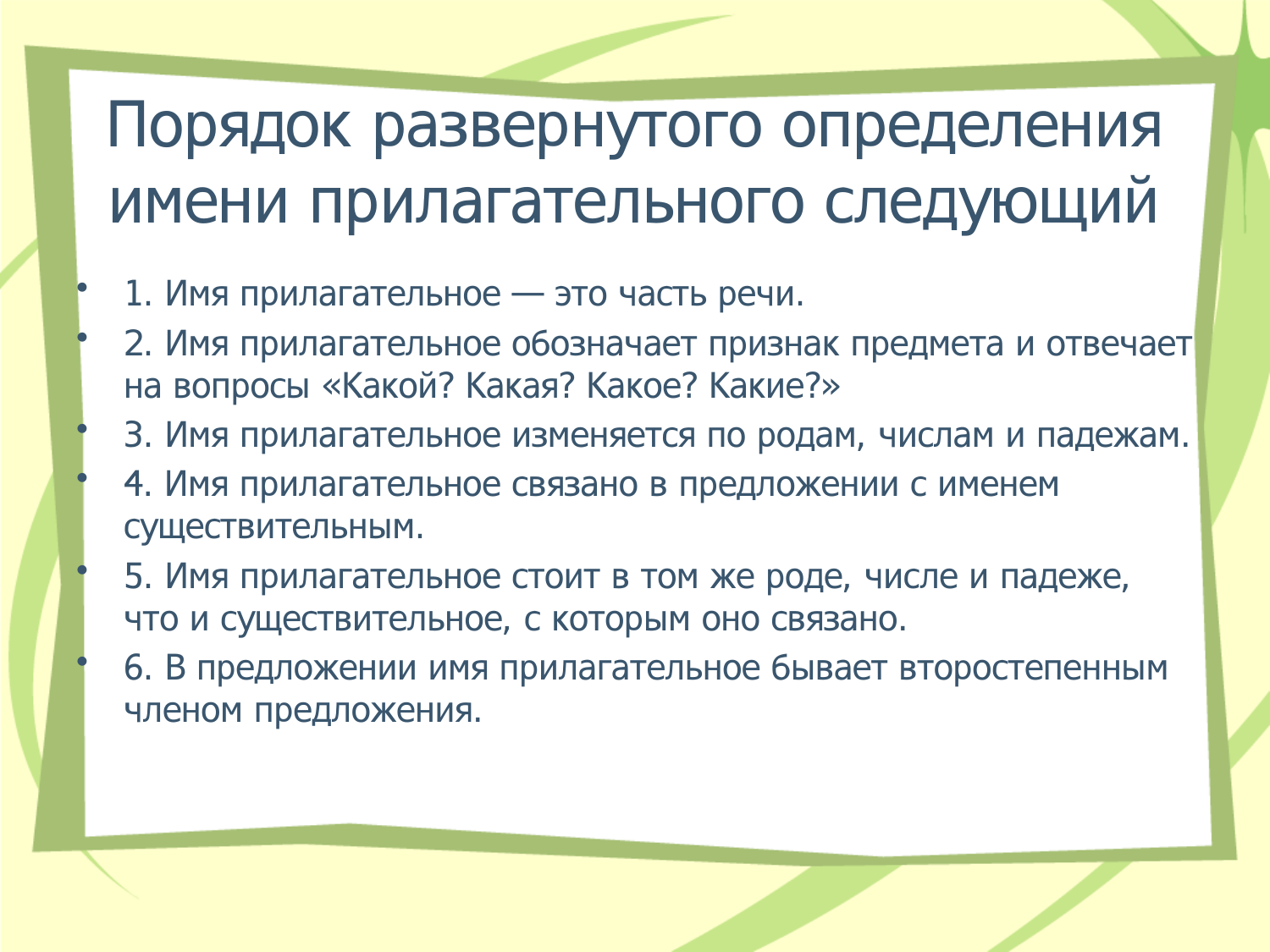

# Порядок развернутого определения имени прилагательного следующий
1. Имя прилагательное — это часть речи.
2. Имя прилагательное обозначает признак предмета и отвечает на вопросы «Какой? Какая? Какое? Какие?»
3. Имя прилагательное изменяется по родам, числам и падежам.
4. Имя прилагательное связано в предложении с именем существительным.
5. Имя прилагательное стоит в том же роде, числе и падеже, что и существительное, с которым оно связано.
6. В предложении имя прилагательное бывает второстепенным членом предложения.